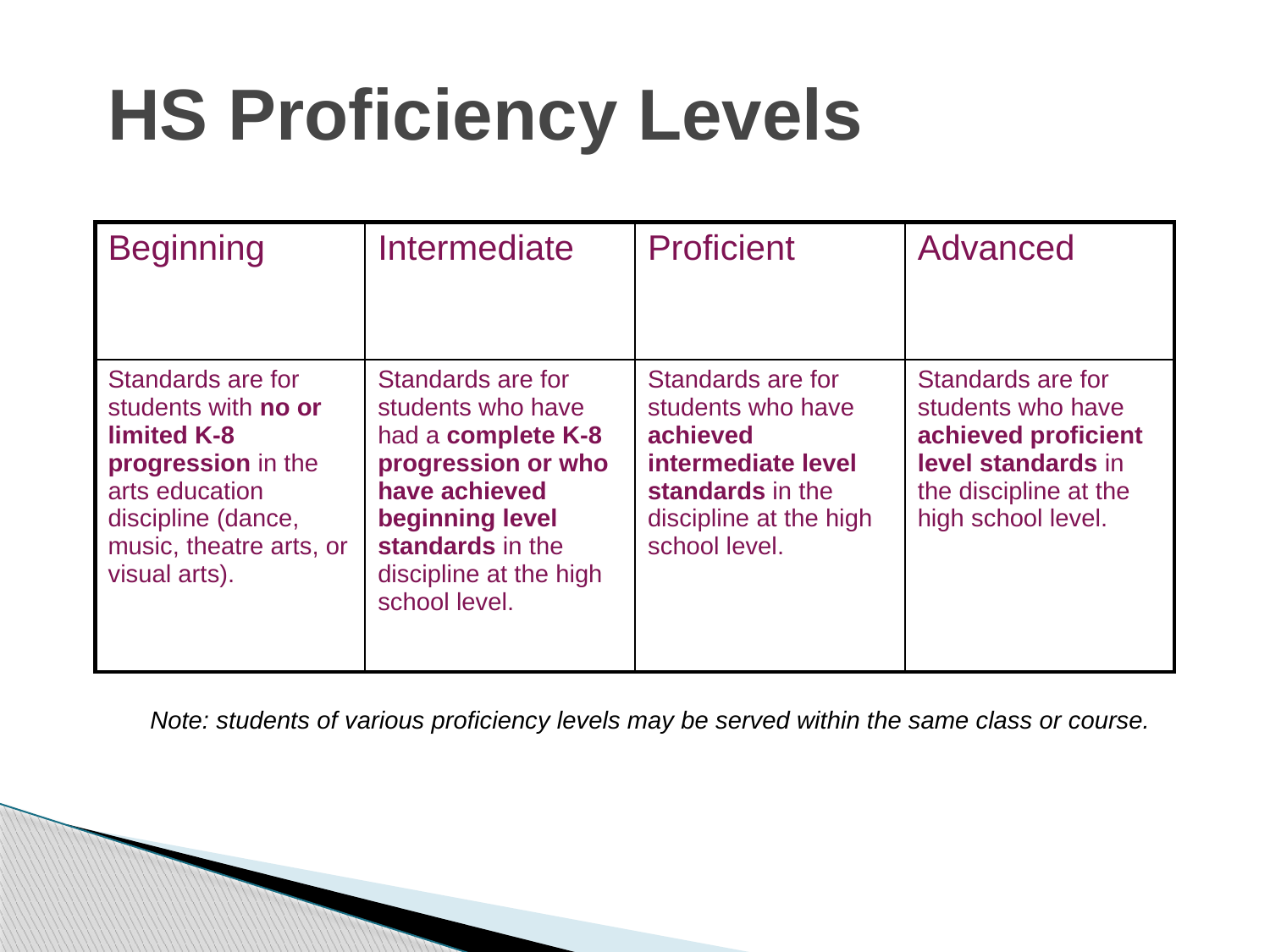

# HS Proficiency Levels
| Beginning | Intermediate | Proficient | Advanced |
| --- | --- | --- | --- |
| Standards are for students with no or limited K-8 progression in the arts education discipline (dance, music, theatre arts, or visual arts). | Standards are for students who have had a complete K-8 progression or who have achieved beginning level standards in the discipline at the high school level. | Standards are for students who have achieved intermediate level standards in the discipline at the high school level. | Standards are for students who have achieved proficient level standards in the discipline at the high school level. |
Note: students of various proficiency levels may be served within the same class or course.